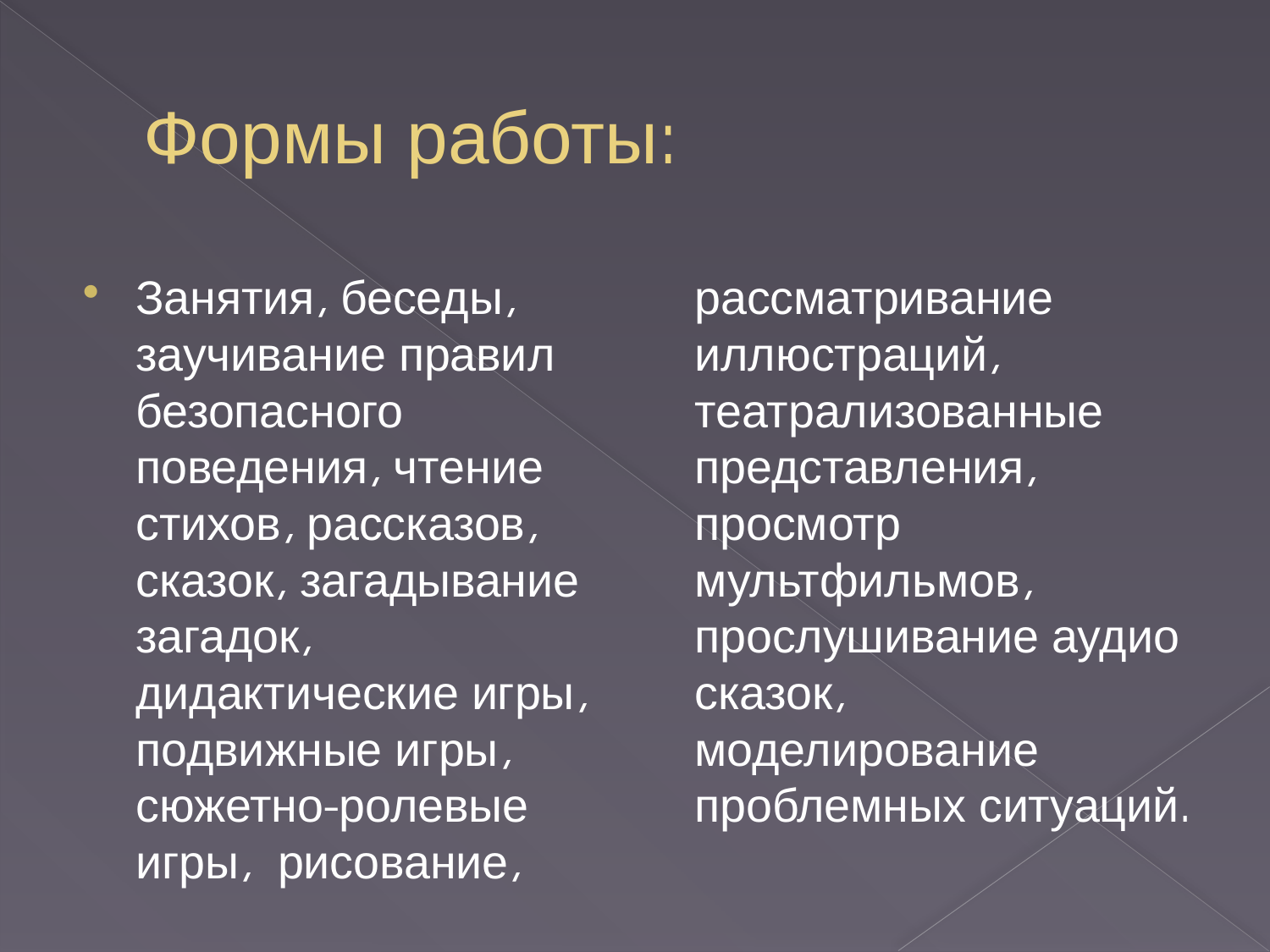

# Формы работы:
Занятия, беседы, заучивание правил безопасного поведения, чтение стихов, рассказов, сказок, загадывание загадок, дидактические игры,  подвижные игры, сюжетно-ролевые игры,  рисование, рассматривание иллюстраций, театрализованные представления, просмотр мультфильмов, прослушивание аудио сказок, моделирование проблемных ситуаций.